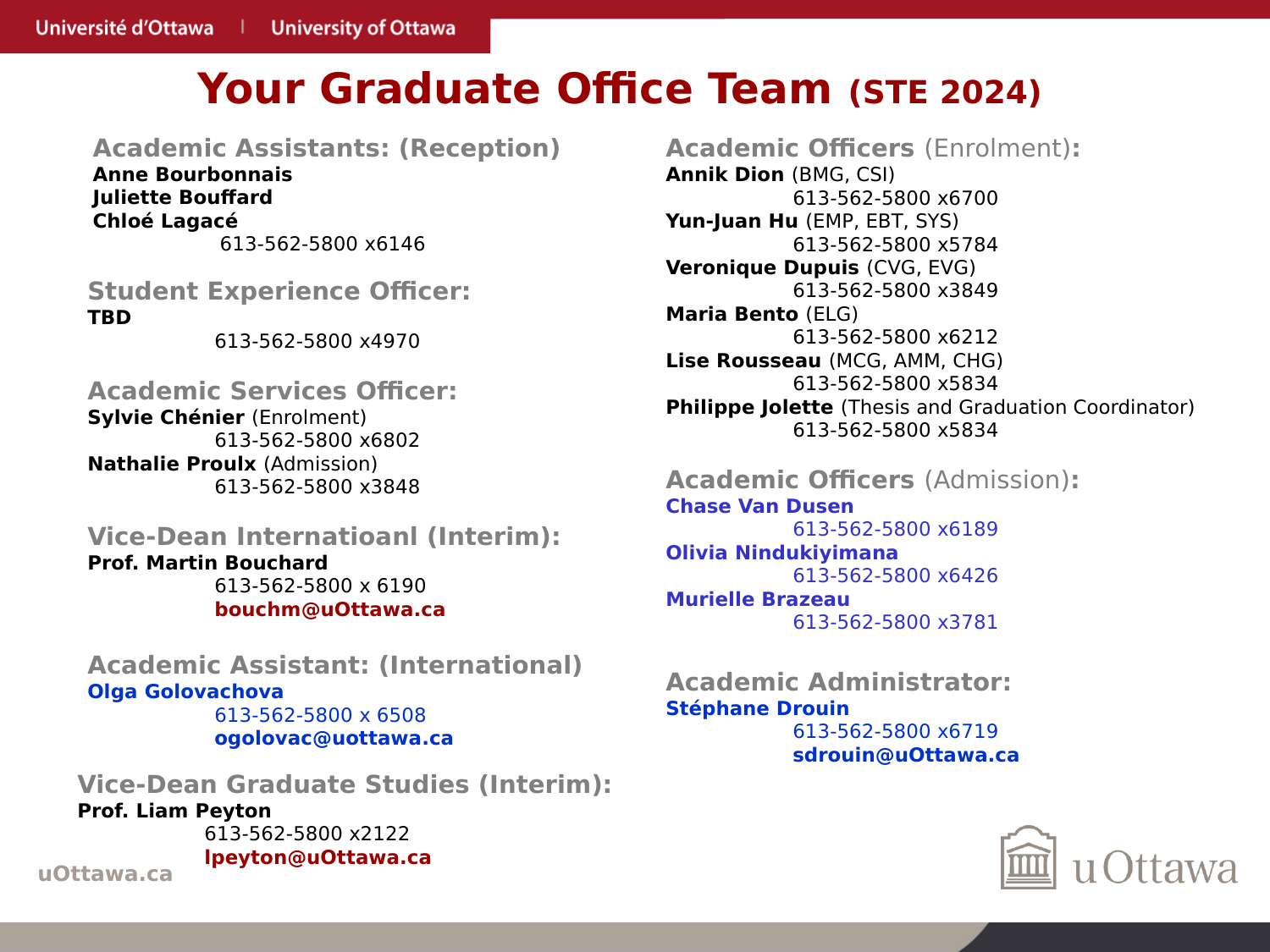

# Your Graduate Office Team (STE 2024)
Academic Assistants: (Reception)
Anne Bourbonnais
Juliette Bouffard
Chloé Lagacé
	613-562-5800 x6146

Academic Officers (Enrolment):
Annik Dion (BMG, CSI)
	613-562-5800 x6700
Yun-Juan Hu (EMP, EBT, SYS)
	613-562-5800 x5784
Veronique Dupuis (CVG, EVG)
	613-562-5800 x3849
Maria Bento (ELG)
	613-562-5800 x6212
Lise Rousseau (MCG, AMM, CHG)
	613-562-5800 x5834
Philippe Jolette (Thesis and Graduation Coordinator)
	613-562-5800 x5834

Academic Officers (Admission):
Chase Van Dusen
	613-562-5800 x6189
Olivia Nindukiyimana
	613-562-5800 x6426
Murielle Brazeau
	613-562-5800 x3781

Student Experience Officer:
TBD
	613-562-5800 x4970

Academic Services Officer:
Sylvie Chénier (Enrolment)
	613-562-5800 x6802
Nathalie Proulx (Admission)
	613-562-5800 x3848

Vice-Dean Internatioanl (Interim):
Prof. Martin Bouchard
	613-562-5800 x 6190
	bouchm@uOttawa.ca

Academic Assistant: (International)
Olga Golovachova
	613-562-5800 x 6508
	ogolovac@uottawa.ca

Academic Administrator:
Stéphane Drouin
	613-562-5800 x6719
	sdrouin@uOttawa.ca
Vice-Dean Graduate Studies (Interim):
Prof. Liam Peyton
	613-562-5800 x2122
	lpeyton@uOttawa.ca